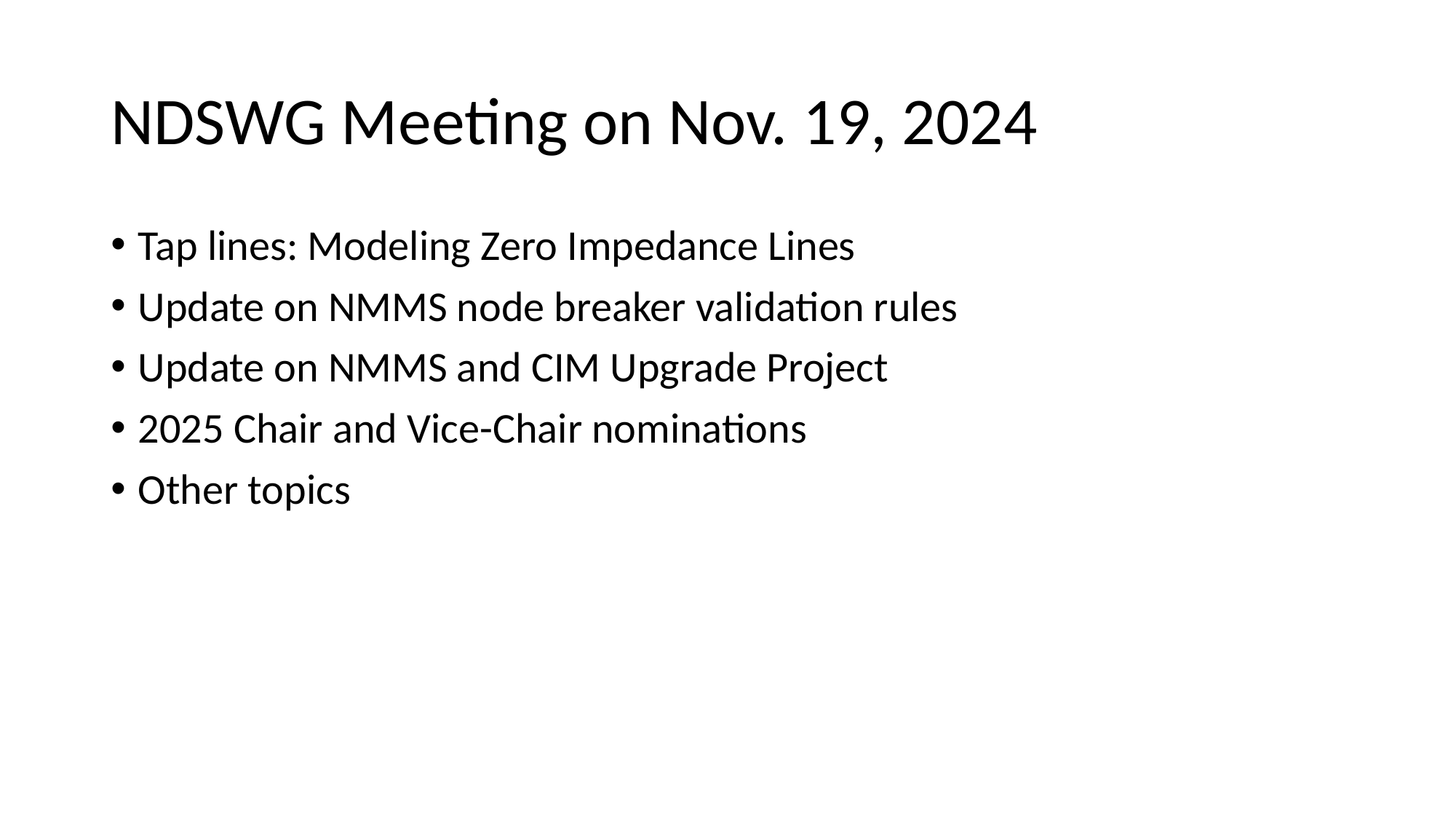

# NDSWG Meeting on Nov. 19, 2024
Tap lines: Modeling Zero Impedance Lines
Update on NMMS node breaker validation rules
Update on NMMS and CIM Upgrade Project
2025 Chair and Vice-Chair nominations
Other topics